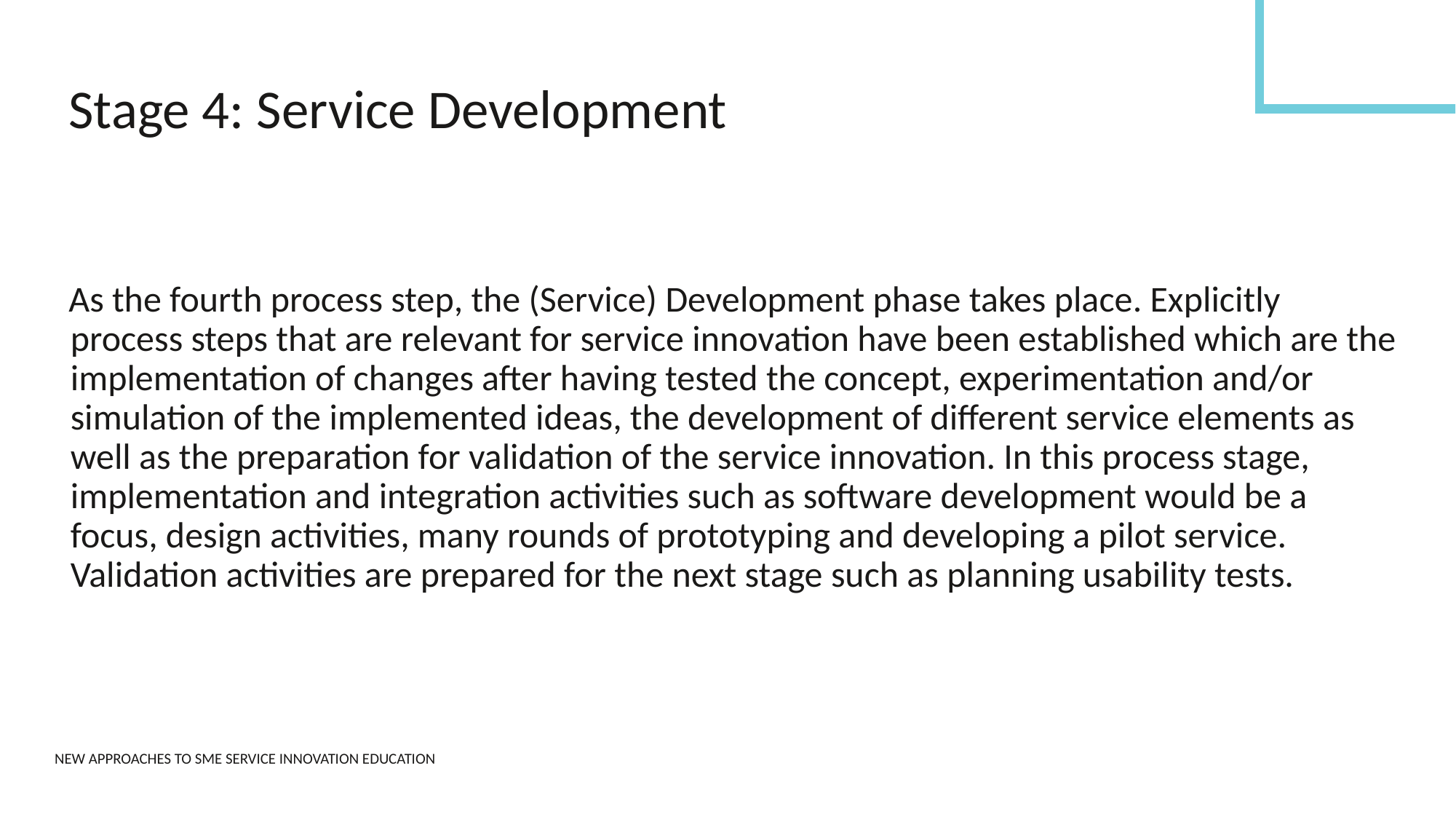

Stage 4: Service Development
As the fourth process step, the (Service) Development phase takes place. Explicitly process steps that are relevant for service innovation have been established which are the implementation of changes after having tested the concept, experimentation and/or simulation of the implemented ideas, the development of different service elements as well as the preparation for validation of the service innovation. In this process stage, implementation and integration activities such as software development would be a focus, design activities, many rounds of prototyping and developing a pilot service. Validation activities are prepared for the next stage such as planning usability tests.